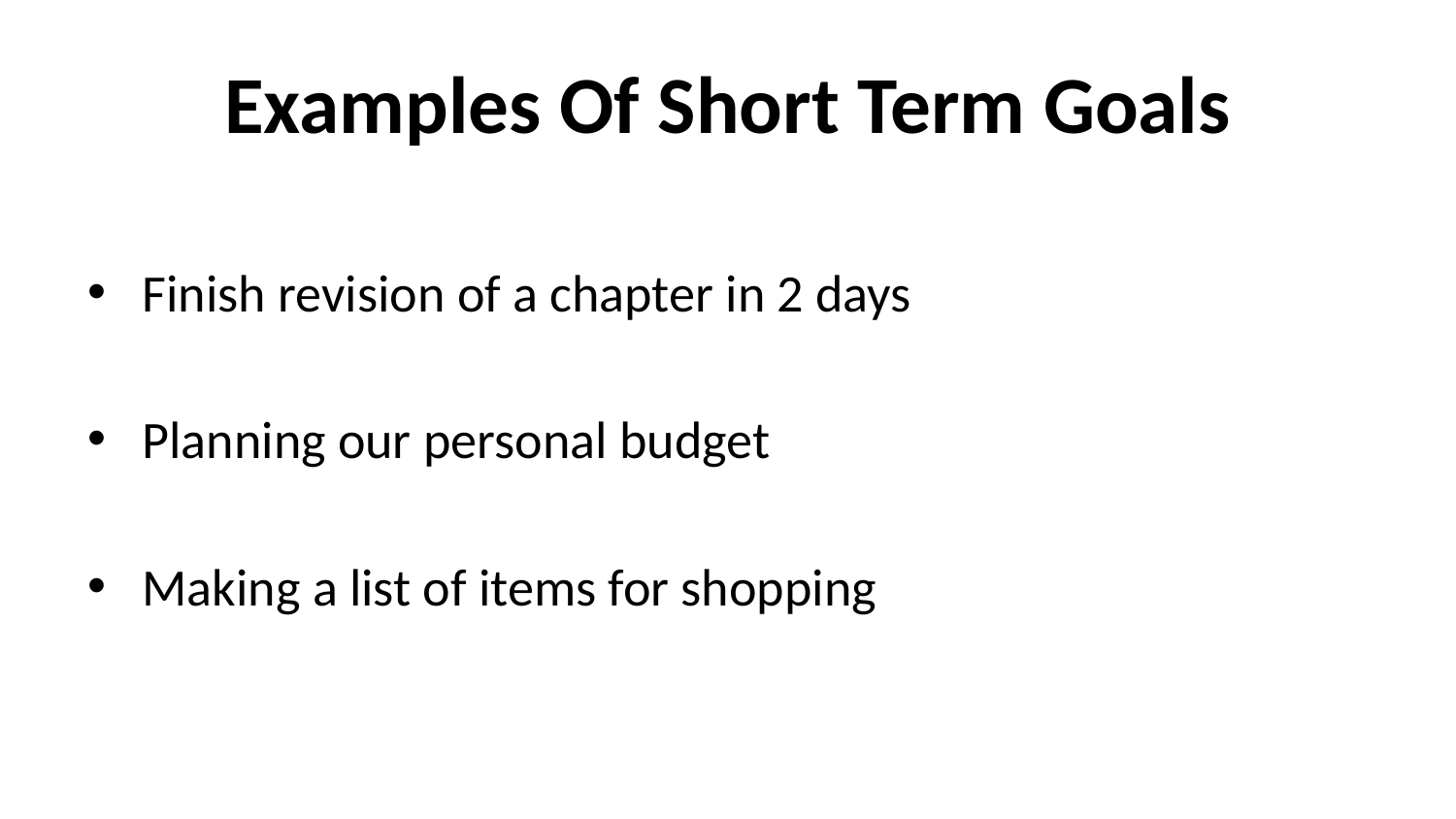

# Examples Of Short Term Goals
Finish revision of a chapter in 2 days

Planning our personal budget

Making a list of items for shopping